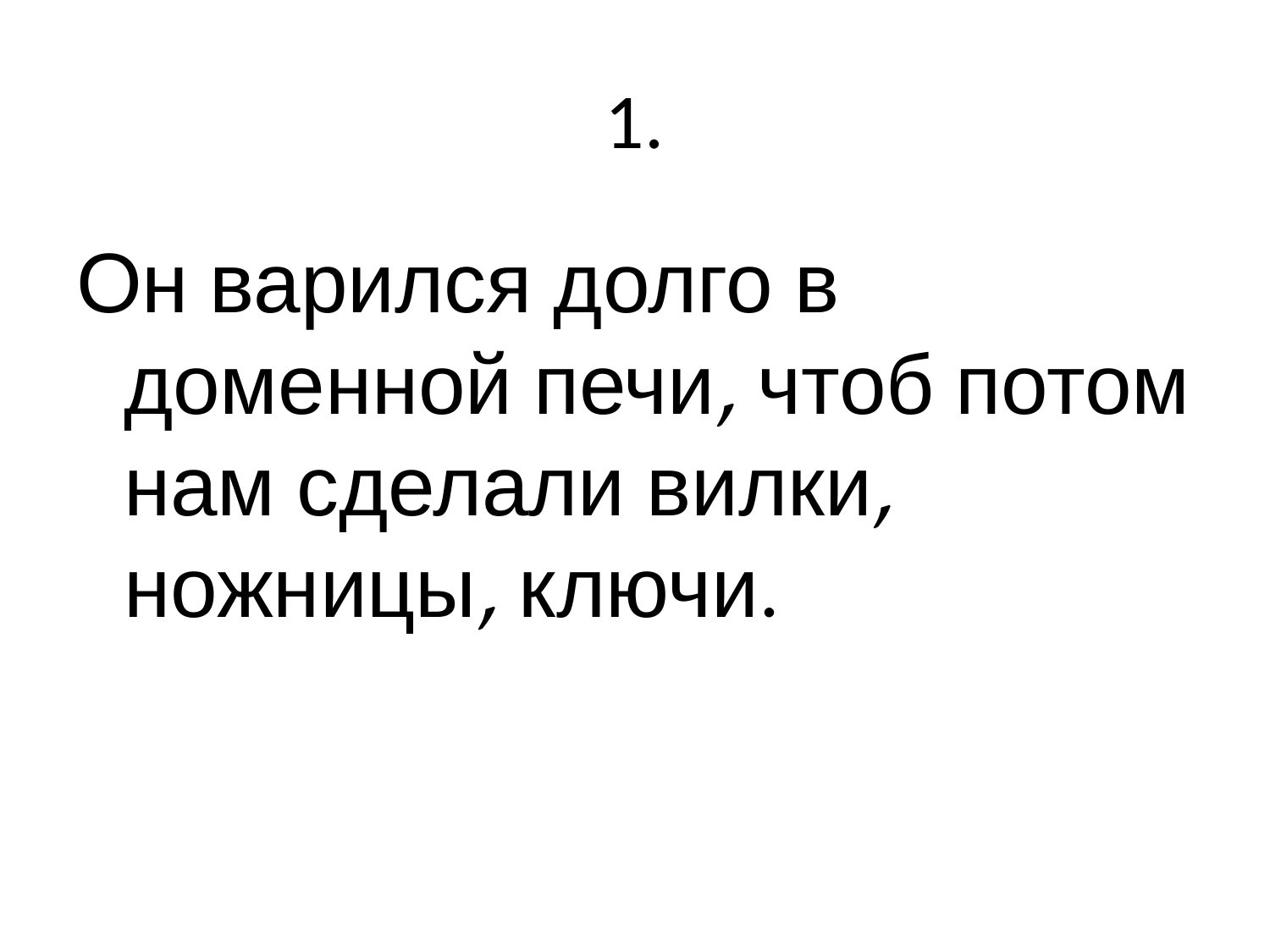

# 1.
Он варился долго в доменной печи, чтоб потом нам сделали вилки, ножницы, ключи.